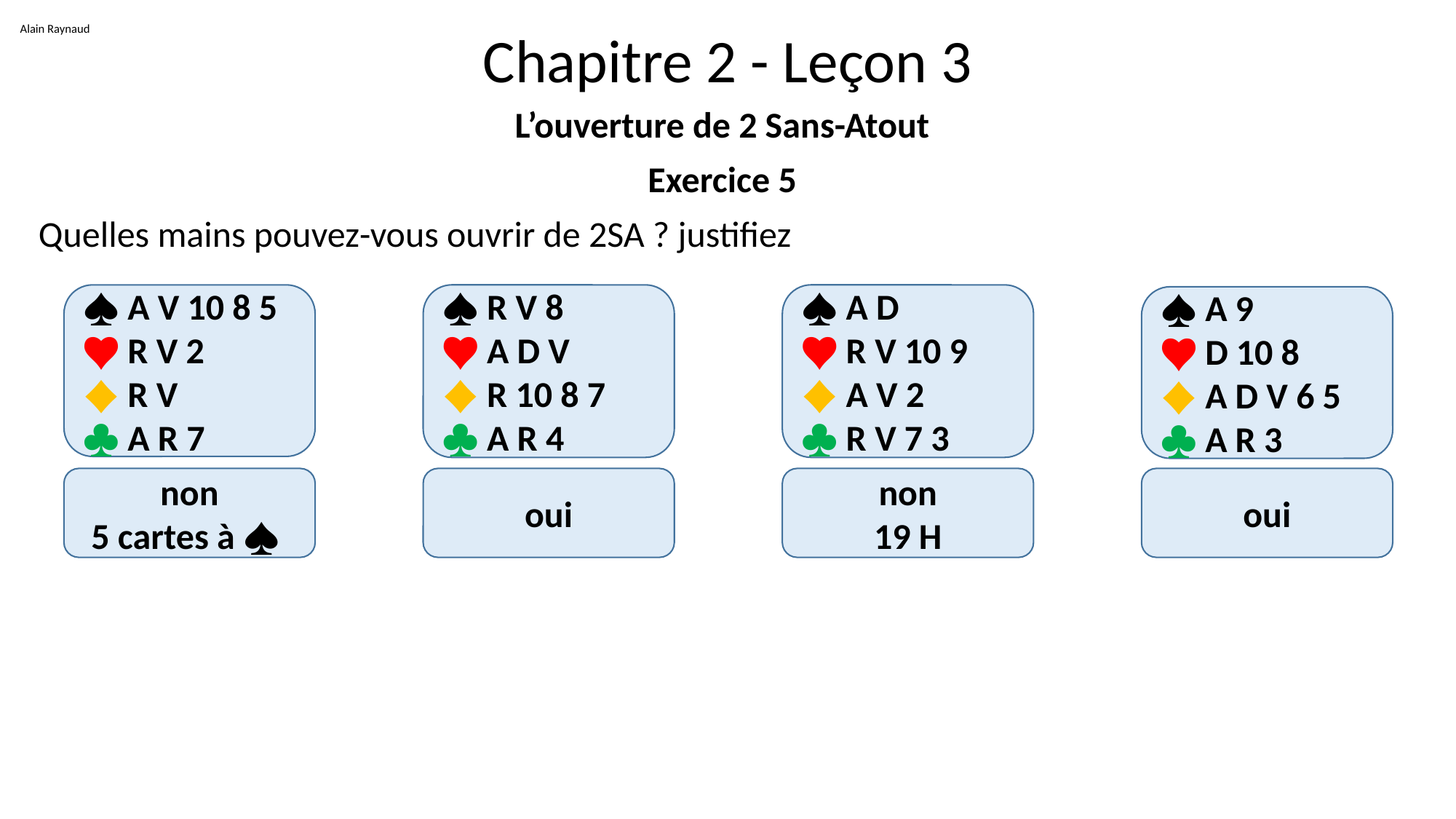

Alain Raynaud
# Chapitre 2 - Leçon 3
L’ouverture de 2 Sans-Atout
Exercice 5
Quelles mains pouvez-vous ouvrir de 2SA ? justifiez
♠ A V 10 8 5
♥ R V 2
♦ R V
♣ A R 7
♠ R V 8
♥ A D V
♦ R 10 8 7
♣ A R 4
♠ A D
♥ R V 10 9
♦ A V 2
♣ R V 7 3
♠ A 9
♥ D 10 8
♦ A D V 6 5
♣ A R 3
non
5 cartes à ♠
oui
non
19 H
oui